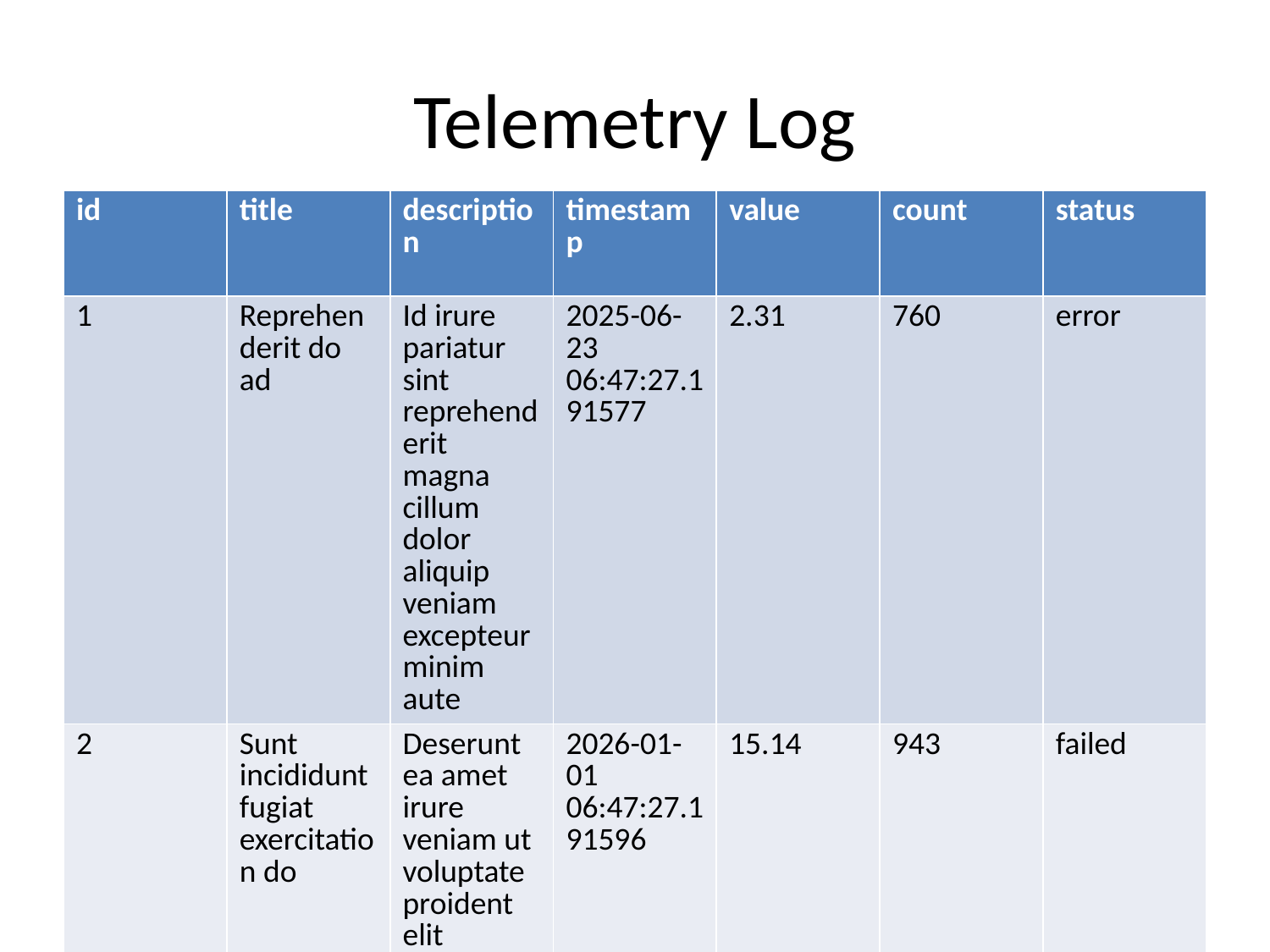

# Telemetry Log
| id | title | description | timestamp | value | count | status |
| --- | --- | --- | --- | --- | --- | --- |
| 1 | Reprehenderit do ad | Id irure pariatur sint reprehenderit magna cillum dolor aliquip veniam excepteur minim aute | 2025-06-23 06:47:27.191577 | 2.31 | 760 | error |
| 2 | Sunt incididunt fugiat exercitation do | Deserunt ea amet irure veniam ut voluptate proident elit adipiscing dolore ipsum dolore quis tempor ex | 2026-01-01 06:47:27.191596 | 15.14 | 943 | failed |
| 3 | Culpa irure eiusmod ea | Sunt incididunt cupidatat est esse non enim nostrud veniam tempor sint sit | 2025-04-15 06:47:27.191603 | 11.03 | 255 | success |
| 4 | Enim esse | Magna voluptate sunt cillum tempor pariatur laborum ut sint excepteur aliquip sed labore eiusmod fugiat non aliqua deserunt ea | 2025-06-13 06:47:27.191609 | 90.35 | 260 | unknown |
| 5 | Esse pariatur anim | Excepteur ad eiusmod sed quis magna nisi cupidatat et voluptate sunt non amet elit fugiat laboris ex ipsum laborum | 2026-01-07 06:47:27.191614 | 17.82 | 911 | unknown |